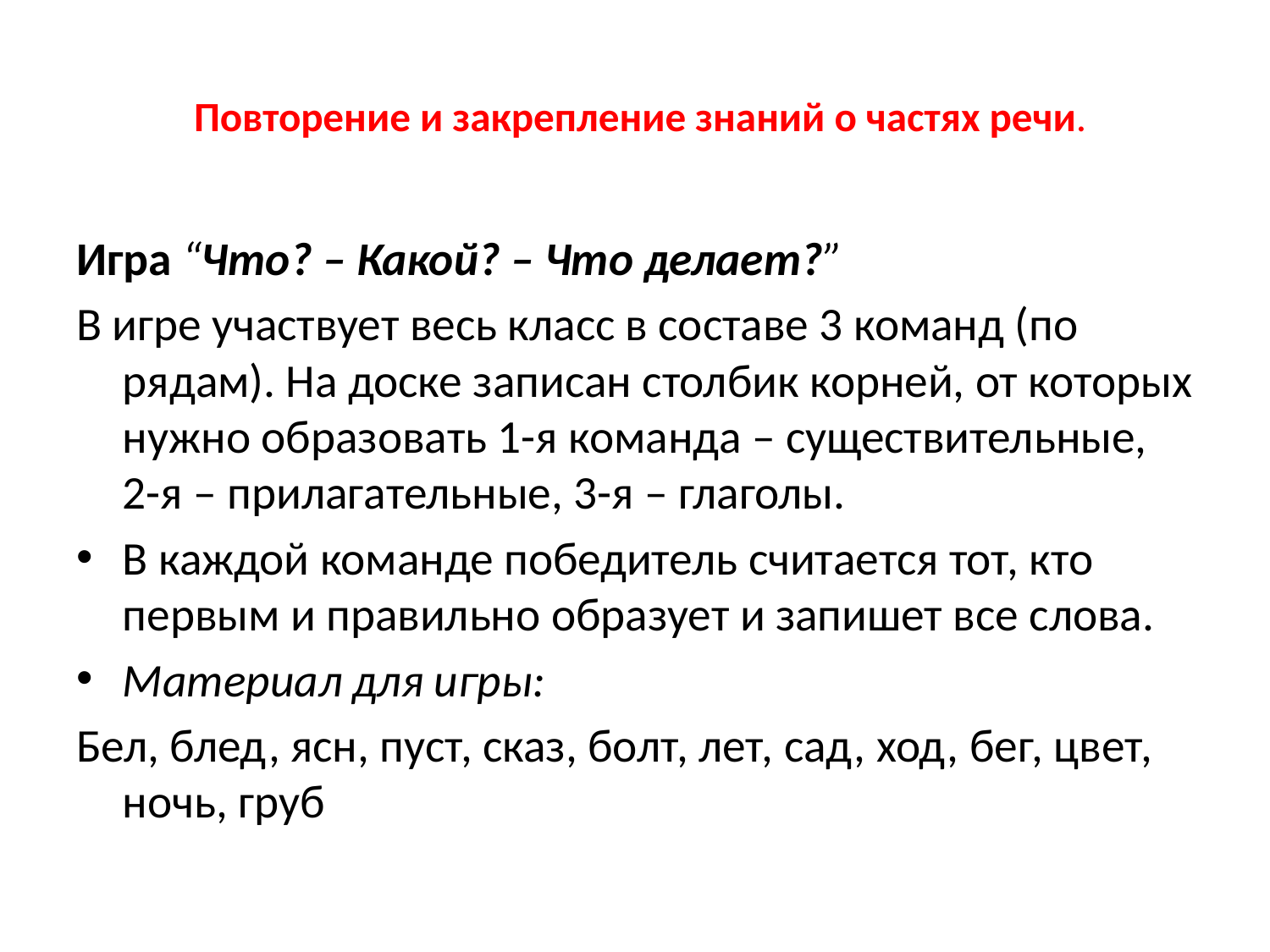

# Повторение и закрепление знаний о частях речи.
Игра “Что? – Какой? – Что делает?”
В игре участвует весь класс в составе 3 команд (по рядам). На доске записан столбик корней, от которых нужно образовать 1-я команда – существительные, 2-я – прилагательные, 3-я – глаголы.
В каждой команде победитель считается тот, кто первым и правильно образует и запишет все слова.
Материал для игры:
Бел, блед, ясн, пуст, сказ, болт, лет, сад, ход, бег, цвет, ночь, груб